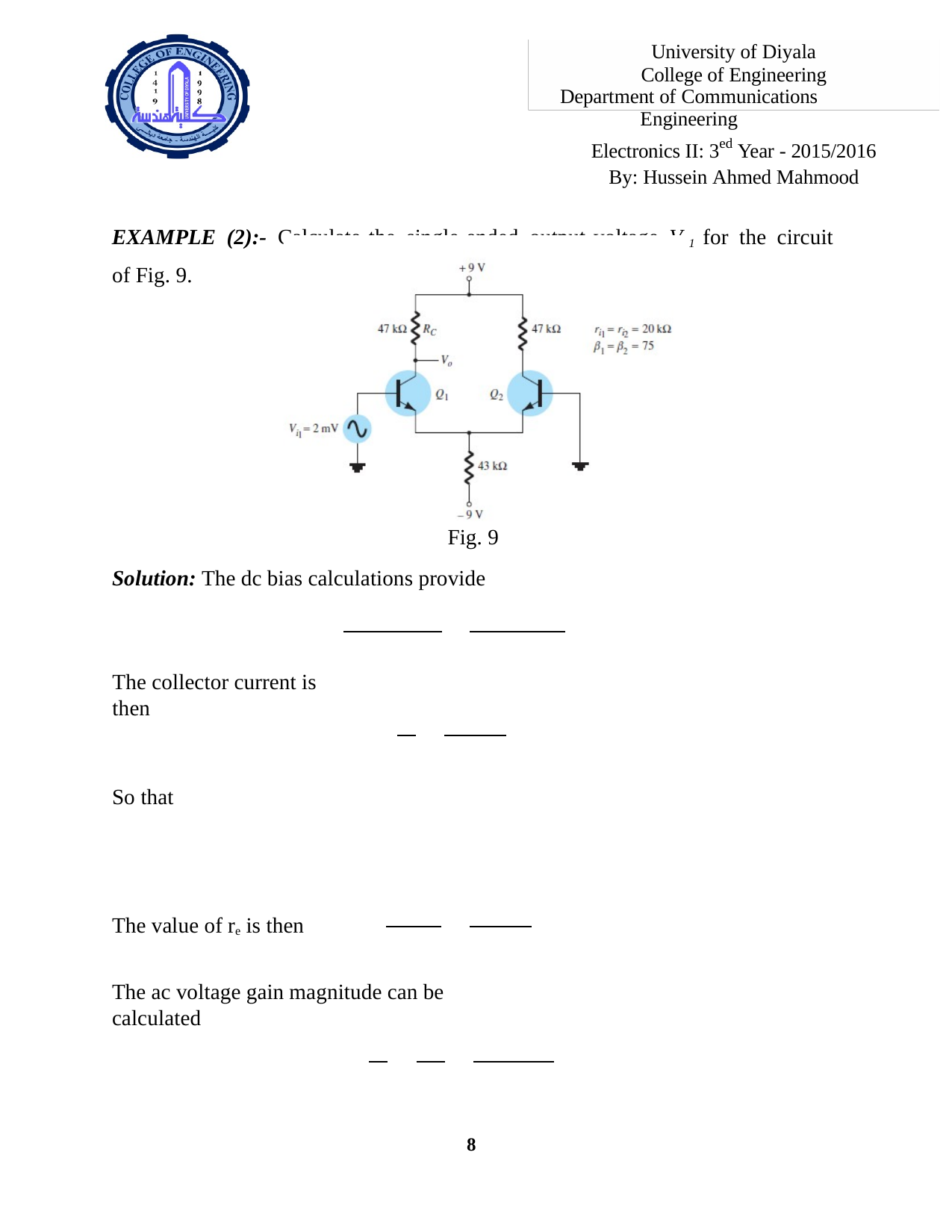

University of Diyala College of Engineering
Department of Communications Engineering
Electronics II: 3ed Year - 2015/2016 By: Hussein Ahmed Mahmood

EXAMPLE  (2):-  Calculate the  single-ended  output voltage  Vo1  for  the  circuit  of Fig. 9.

Fig. 9

Solution: The dc bias calculations provide

The collector current is then

So that

The value of re is then

The ac voltage gain magnitude can be calculated

8